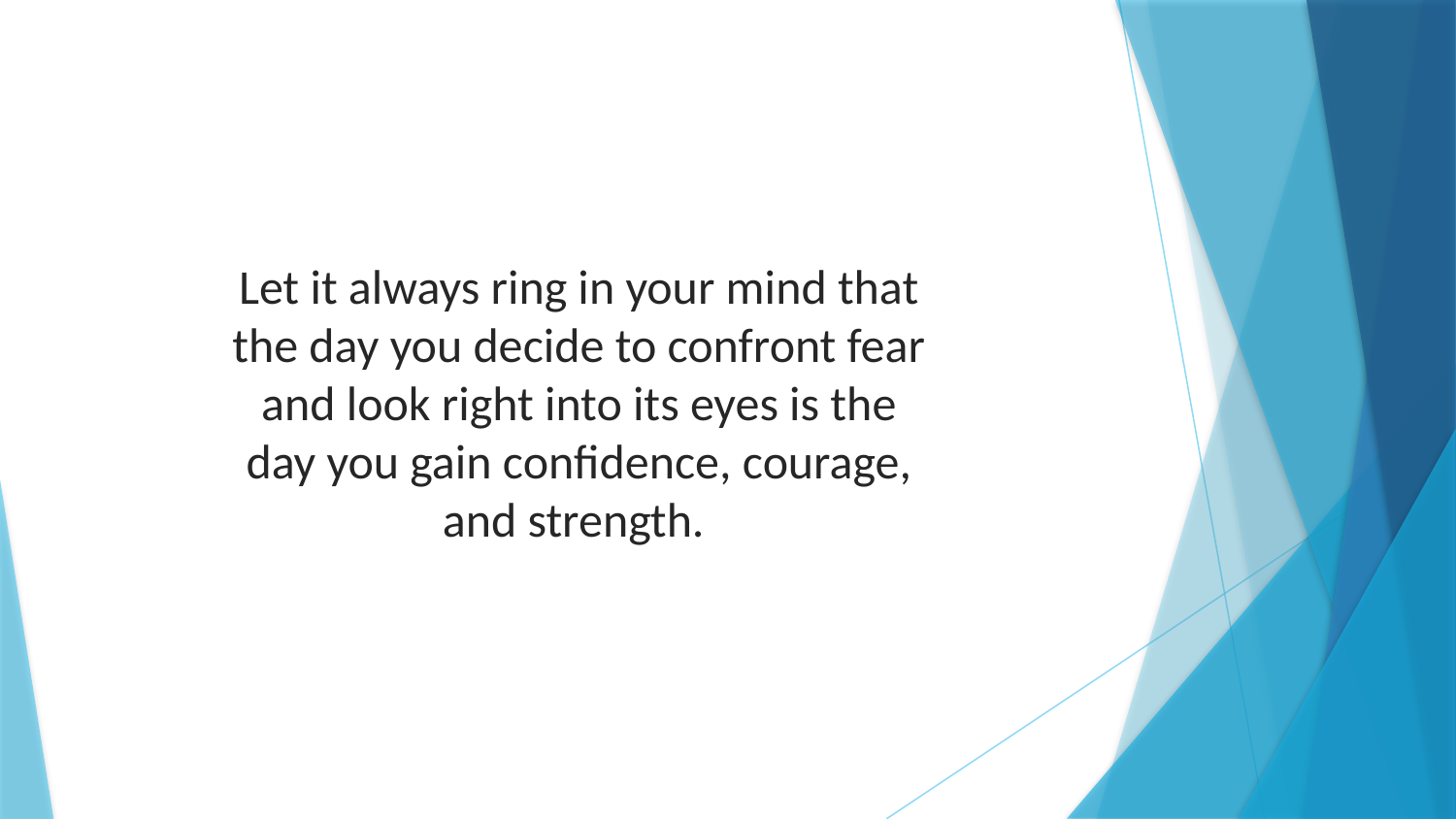

Let it always ring in your mind that the day you decide to confront fear and look right into its eyes is the day you gain confidence, courage, and strength.